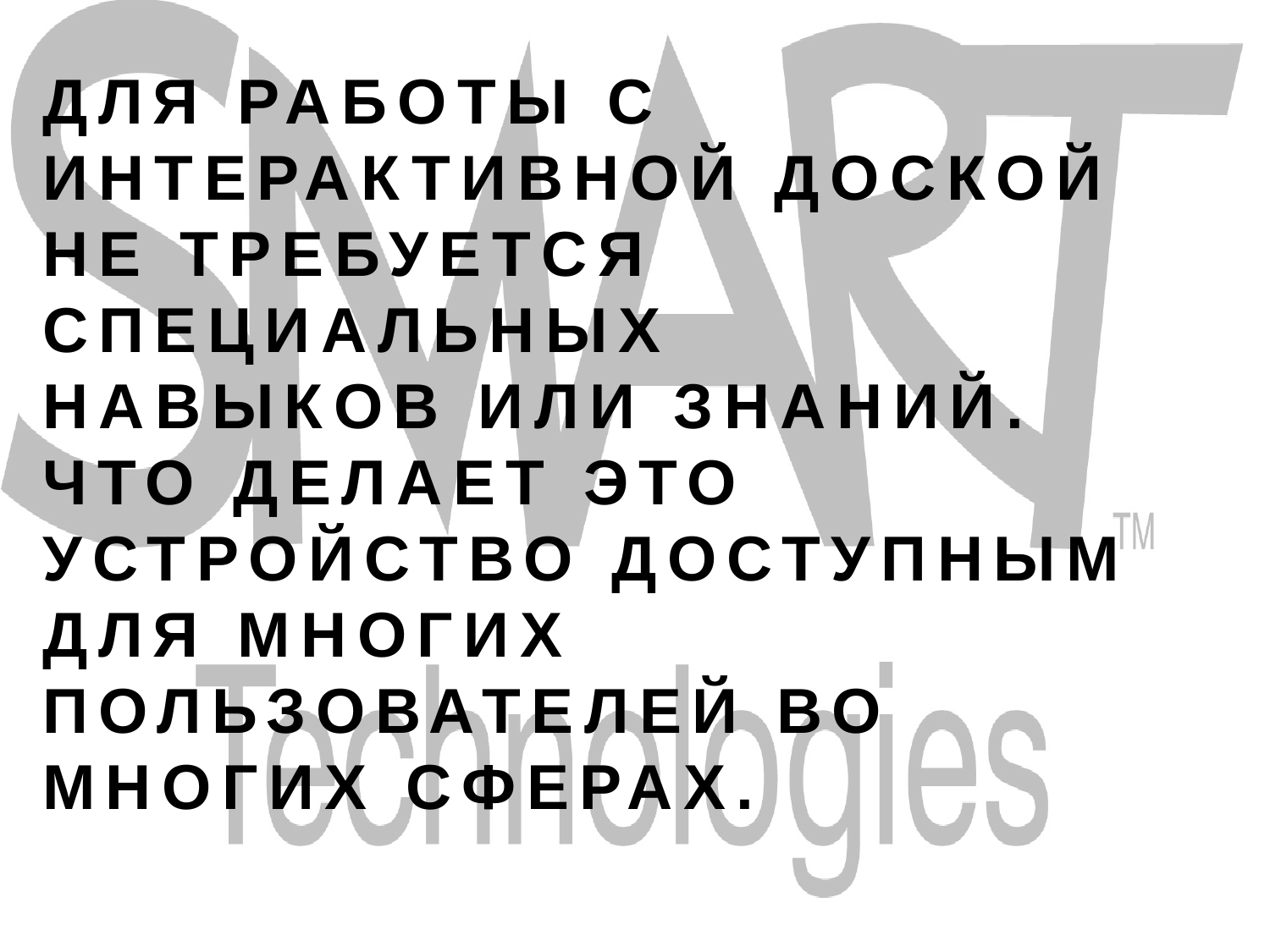

#
ДЛЯ РАБОТЫ С ИНТЕРАКТИВНОЙ ДОСКОЙ НЕ ТРЕБУЕТСЯ СПЕЦИАЛЬНЫХ
НАВЫКОВ ИЛИ ЗНАНИЙ.
ЧТО ДЕЛАЕТ ЭТО УСТРОЙСТВО ДОСТУПНЫМ ДЛЯ МНОГИХ ПОЛЬЗОВАТЕЛЕЙ ВО МНОГИХ СФЕРАХ.